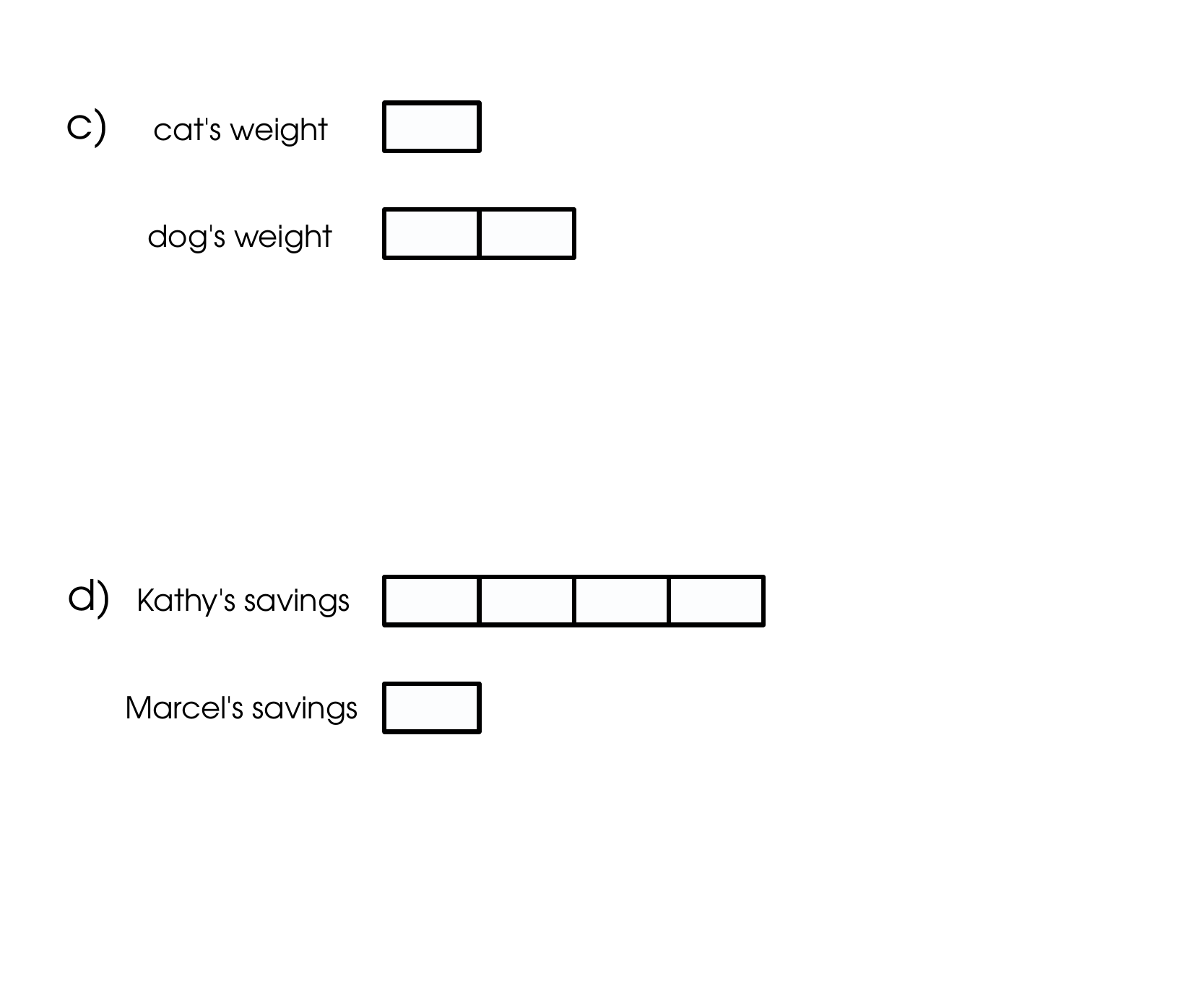

c)

cat's weight

dog's weight
d)
Kathy's savings

Marcel's savings